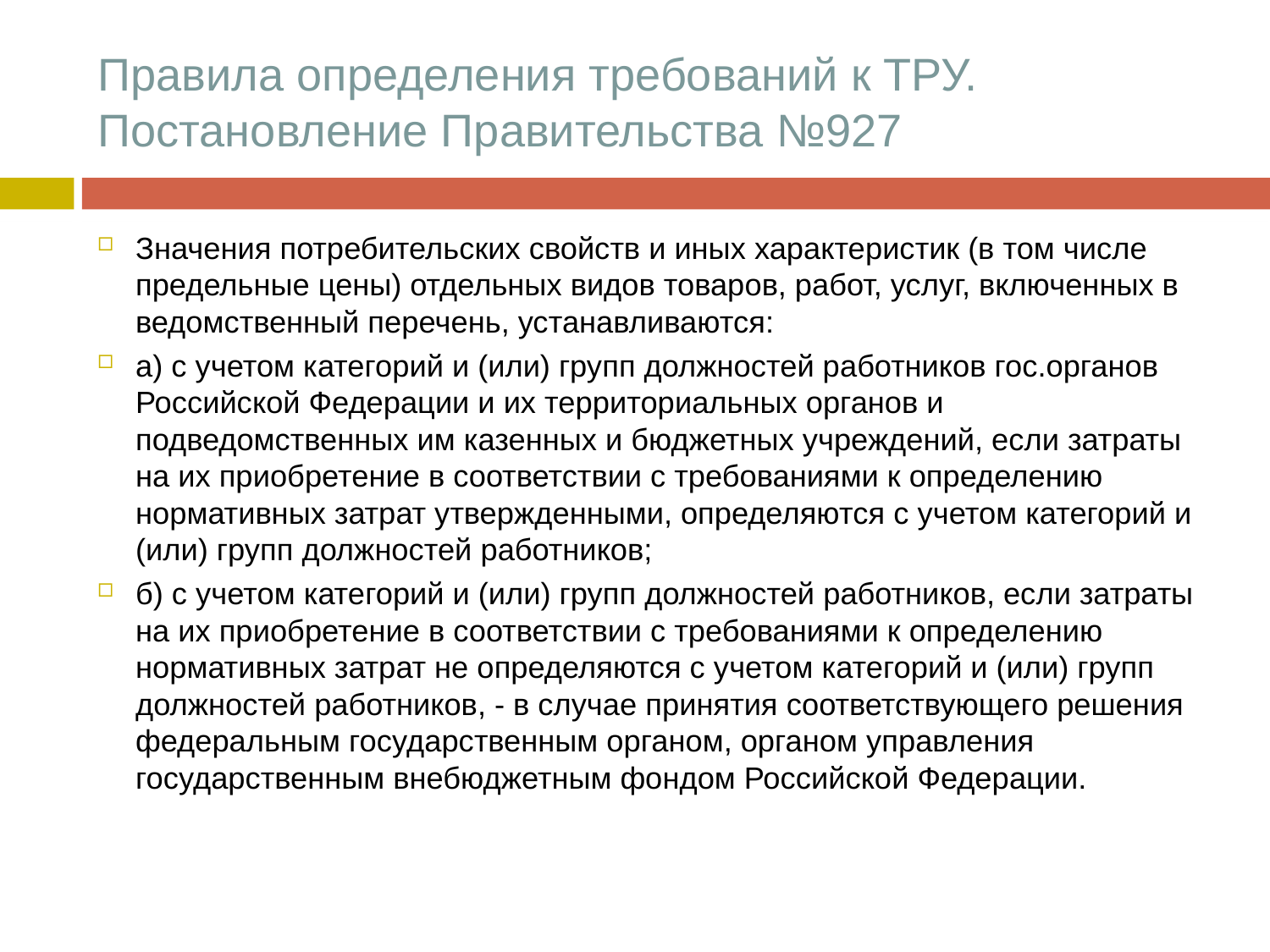

# Правила определения требований к ТРУ. Постановление Правительства №927
Значения потребительских свойств и иных характеристик (в том числе предельные цены) отдельных видов товаров, работ, услуг, включенных в ведомственный перечень, устанавливаются:
а) с учетом категорий и (или) групп должностей работников гос.органов Российской Федерации и их территориальных органов и подведомственных им казенных и бюджетных учреждений, если затраты на их приобретение в соответствии с требованиями к определению нормативных затрат утвержденными, определяются с учетом категорий и (или) групп должностей работников;
б) с учетом категорий и (или) групп должностей работников, если затраты на их приобретение в соответствии с требованиями к определению нормативных затрат не определяются с учетом категорий и (или) групп должностей работников, - в случае принятия соответствующего решения федеральным государственным органом, органом управления государственным внебюджетным фондом Российской Федерации.